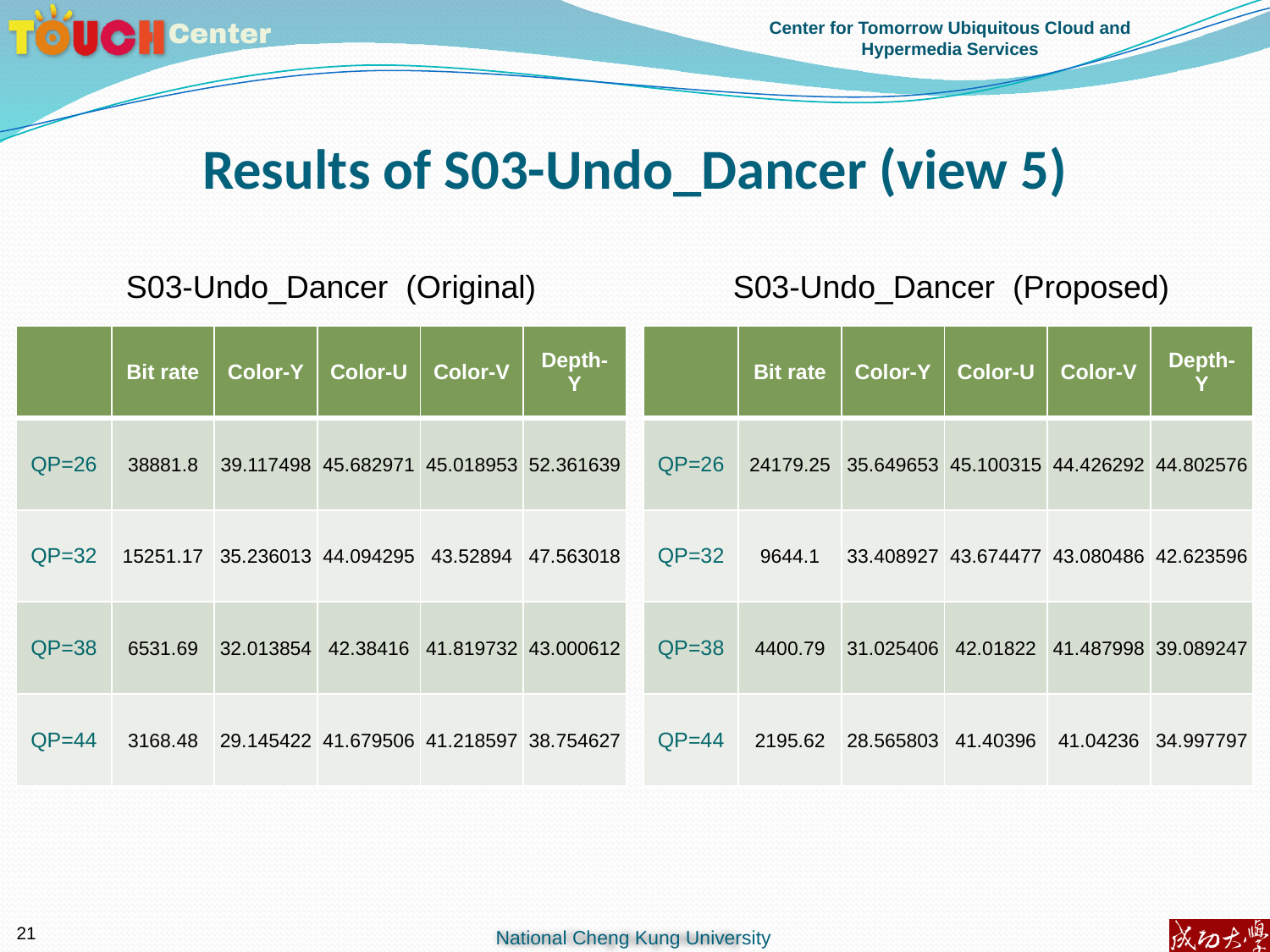

Results of S03-Undo_Dancer (view 5)
S03-Undo_Dancer  (Original)
S03-Undo_Dancer  (Proposed)
|  | Bit rate | Color-Y | Color-U | Color-V | Depth-Y |
| --- | --- | --- | --- | --- | --- |
| QP=26 | 38881.8 | 39.117498 | 45.682971 | 45.018953 | 52.361639 |
| QP=32 | 15251.17 | 35.236013 | 44.094295 | 43.52894 | 47.563018 |
| QP=38 | 6531.69 | 32.013854 | 42.38416 | 41.819732 | 43.000612 |
| QP=44 | 3168.48 | 29.145422 | 41.679506 | 41.218597 | 38.754627 |
|  | Bit rate | Color-Y | Color-U | Color-V | Depth-Y |
| --- | --- | --- | --- | --- | --- |
| QP=26 | 24179.25 | 35.649653 | 45.100315 | 44.426292 | 44.802576 |
| QP=32 | 9644.1 | 33.408927 | 43.674477 | 43.080486 | 42.623596 |
| QP=38 | 4400.79 | 31.025406 | 42.01822 | 41.487998 | 39.089247 |
| QP=44 | 2195.62 | 28.565803 | 41.40396 | 41.04236 | 34.997797 |